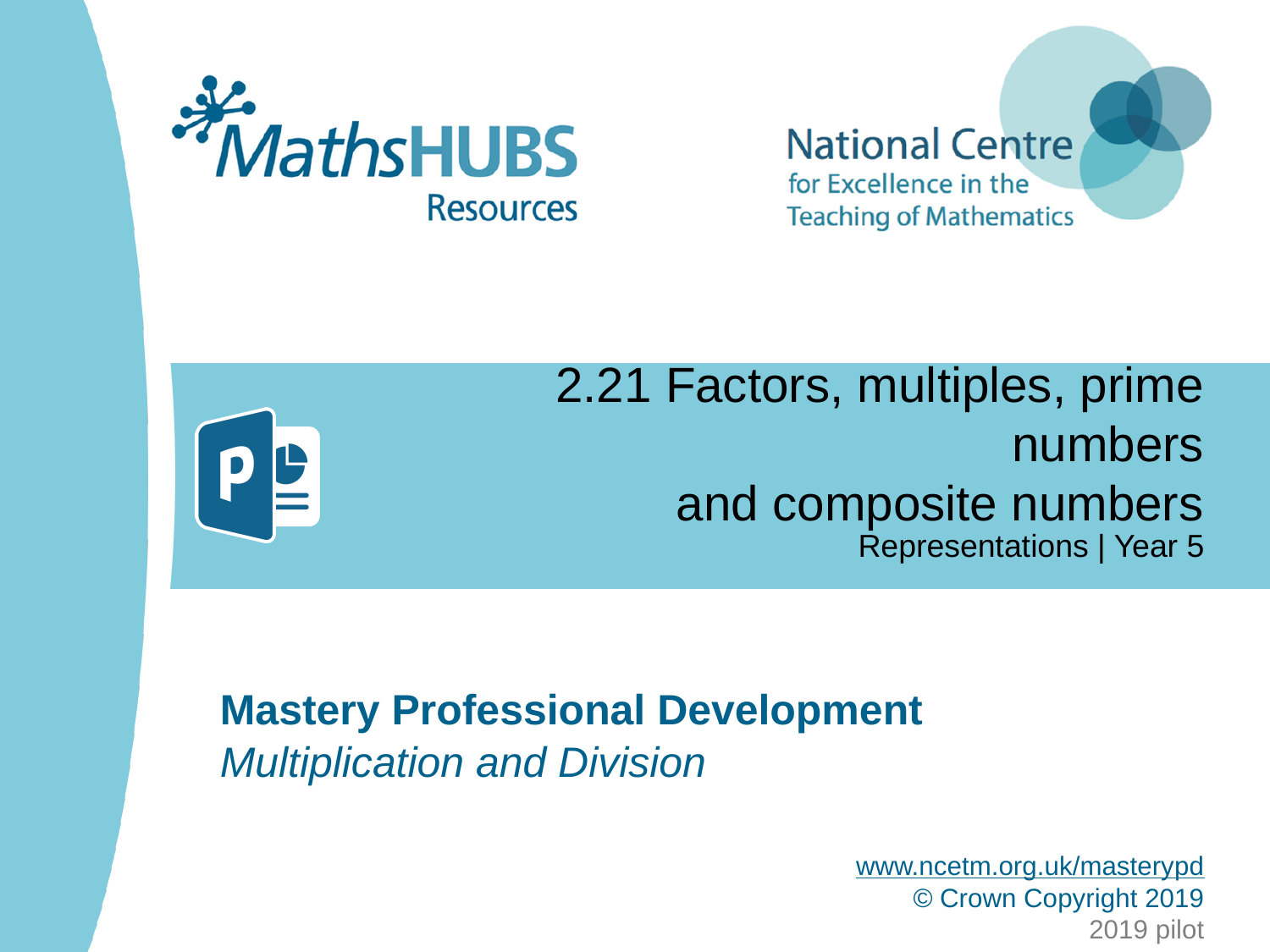

# 2.21 Factors, multiples, prime numbers and composite numbers
Representations | Year 5
Multiplication and Division